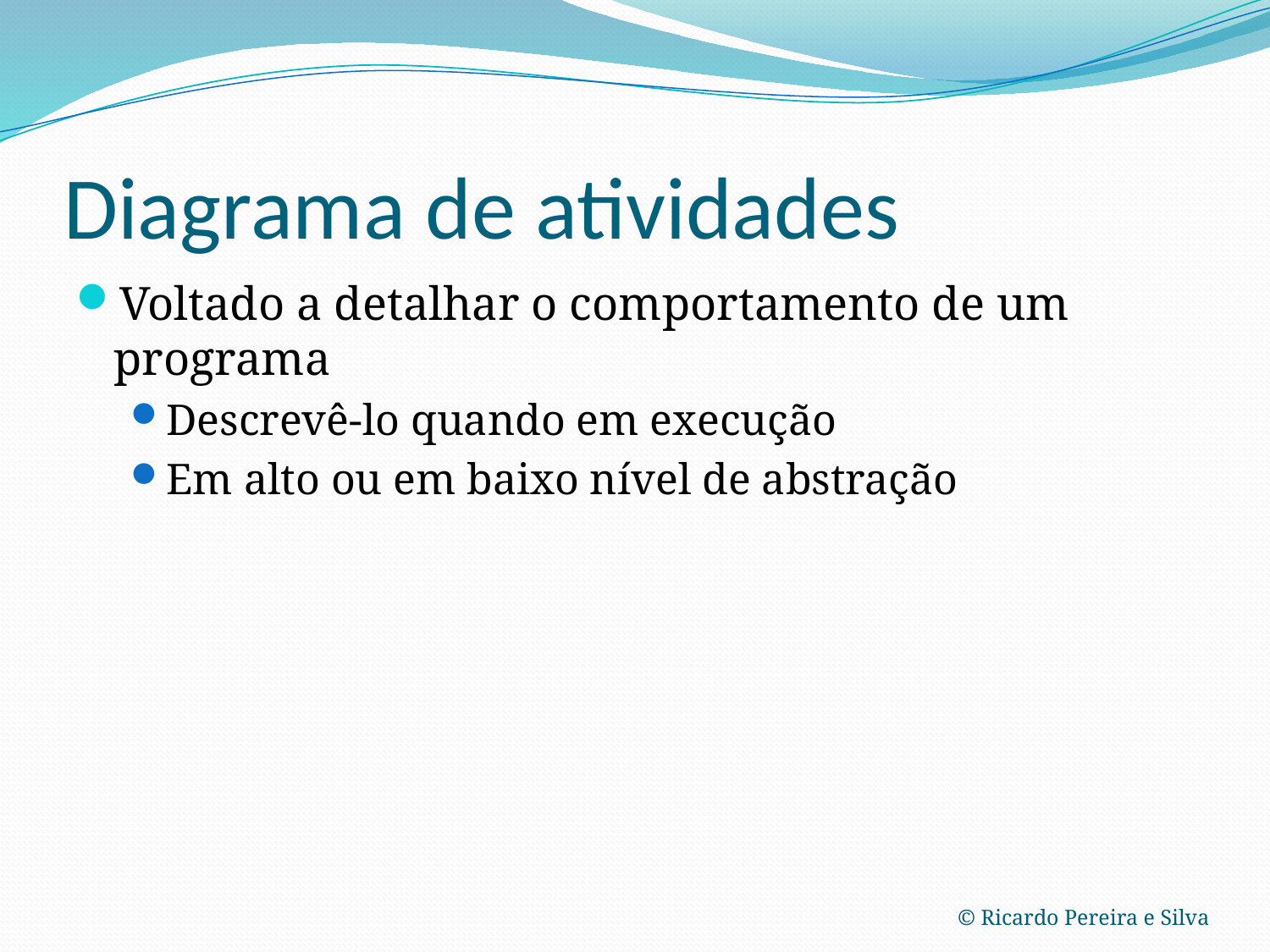

# Diagrama de atividades
Voltado a detalhar o comportamento de um programa
Descrevê-lo quando em execução
Em alto ou em baixo nível de abstração
© Ricardo Pereira e Silva